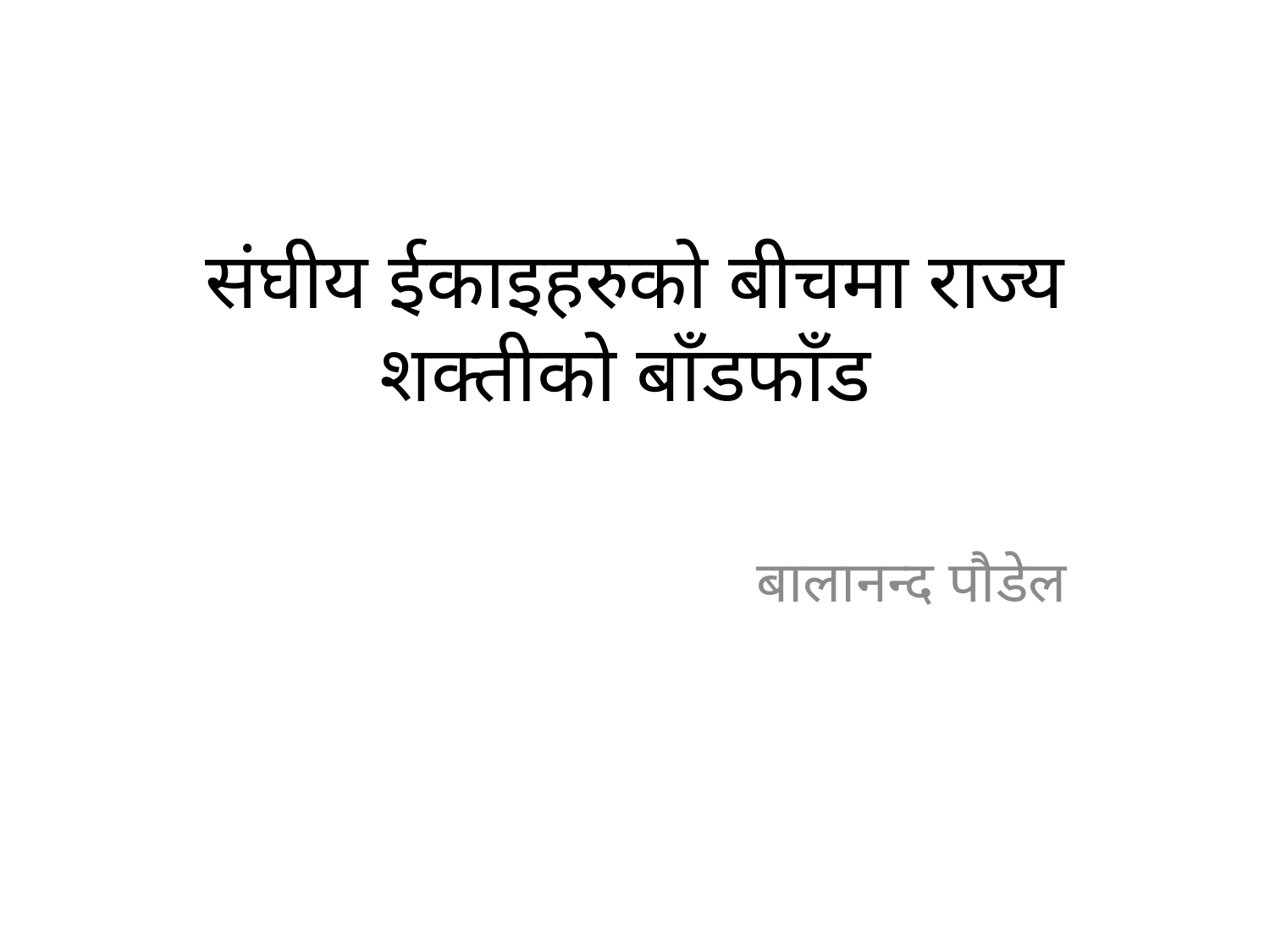

# संघीय ईकाइहरुको बीचमा राज्य शक्तीको बाँडफाँड
बालानन्द पौडेल